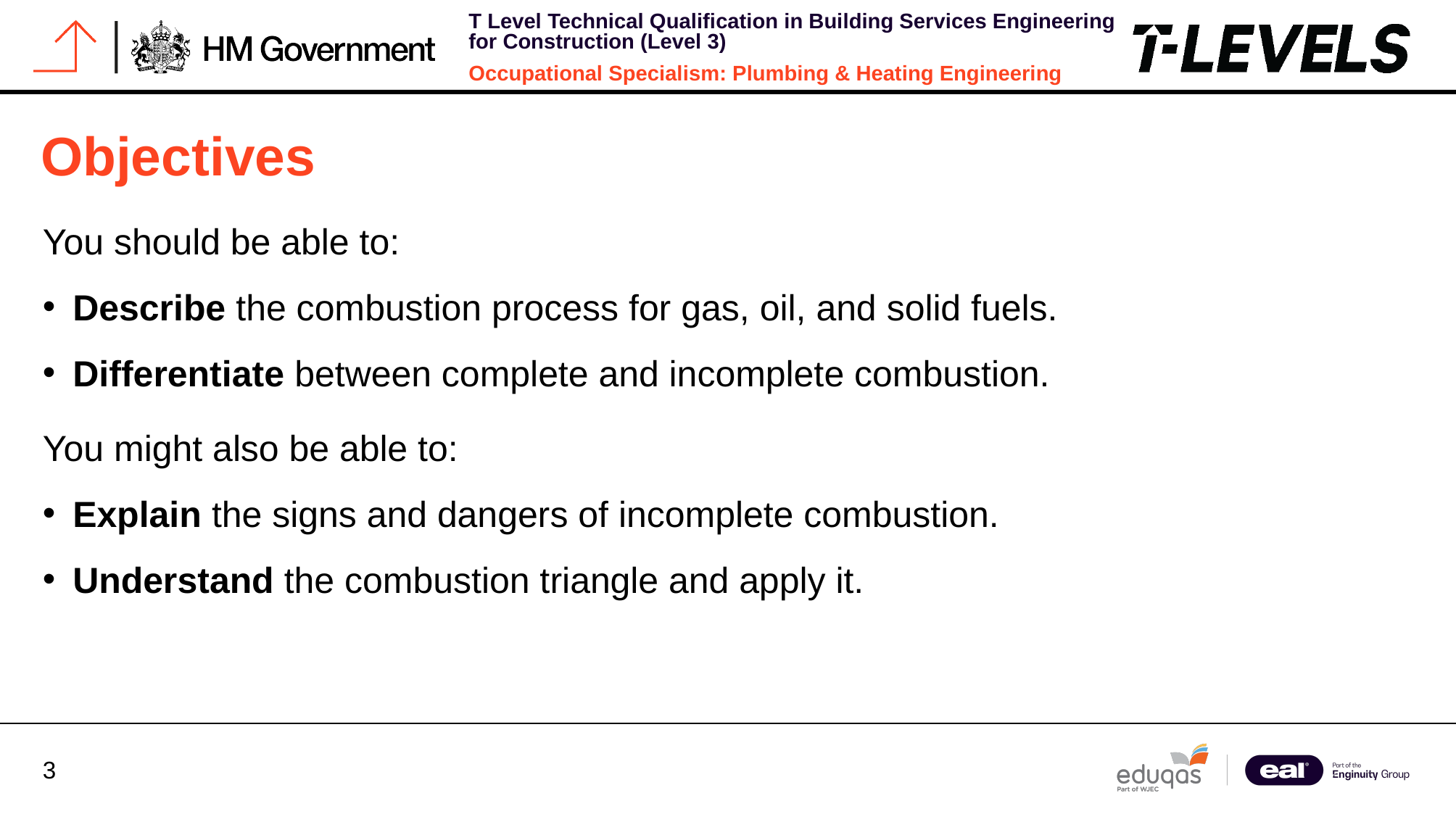

# Objectives
You should be able to:
Describe the combustion process for gas, oil, and solid fuels.
Differentiate between complete and incomplete combustion.
You might also be able to:
Explain the signs and dangers of incomplete combustion.
Understand the combustion triangle and apply it.